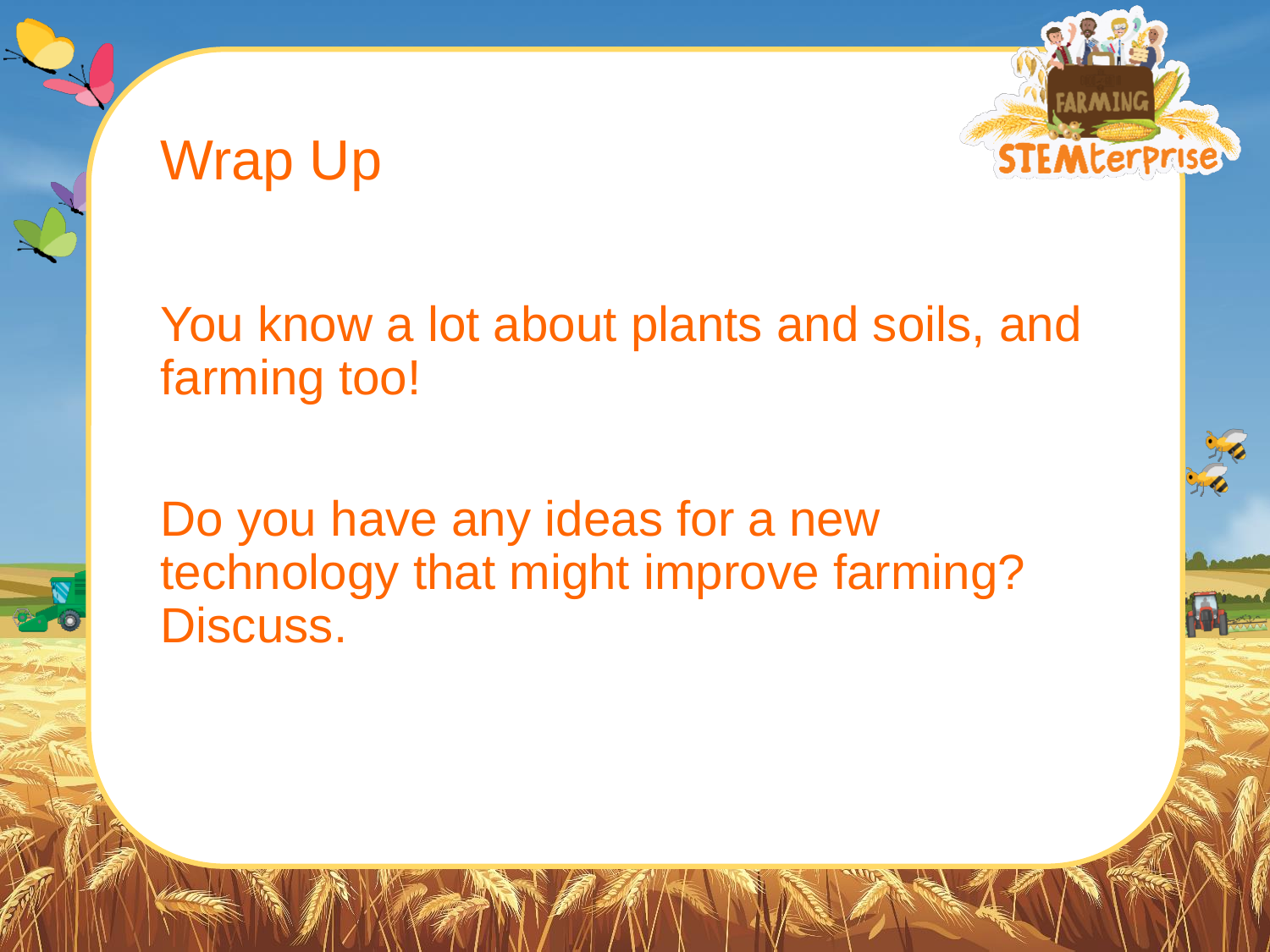

# Wrap Up

You know a lot about plants and soils, and farming too!

Do you have any ideas for a new technology that might improve farming?  Discuss.